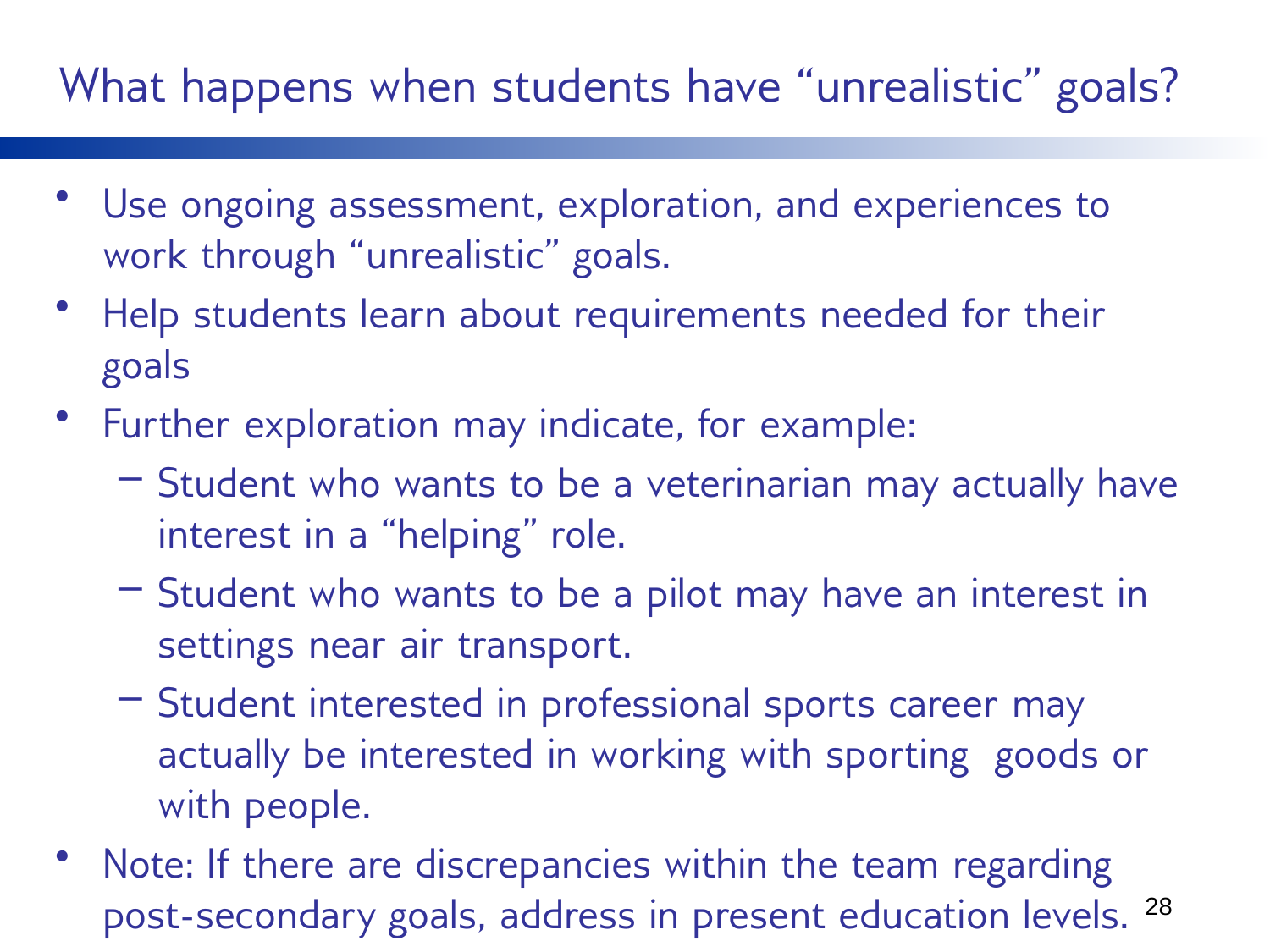

# What happens when students have “unrealistic” goals?
Use ongoing assessment, exploration, and experiences to work through “unrealistic” goals.
Help students learn about requirements needed for their goals
Further exploration may indicate, for example:
Student who wants to be a veterinarian may actually have interest in a “helping” role.
Student who wants to be a pilot may have an interest in settings near air transport.
Student interested in professional sports career may actually be interested in working with sporting  goods or with people.
Note: If there are discrepancies within the team regarding post-secondary goals, address in present education levels.
28